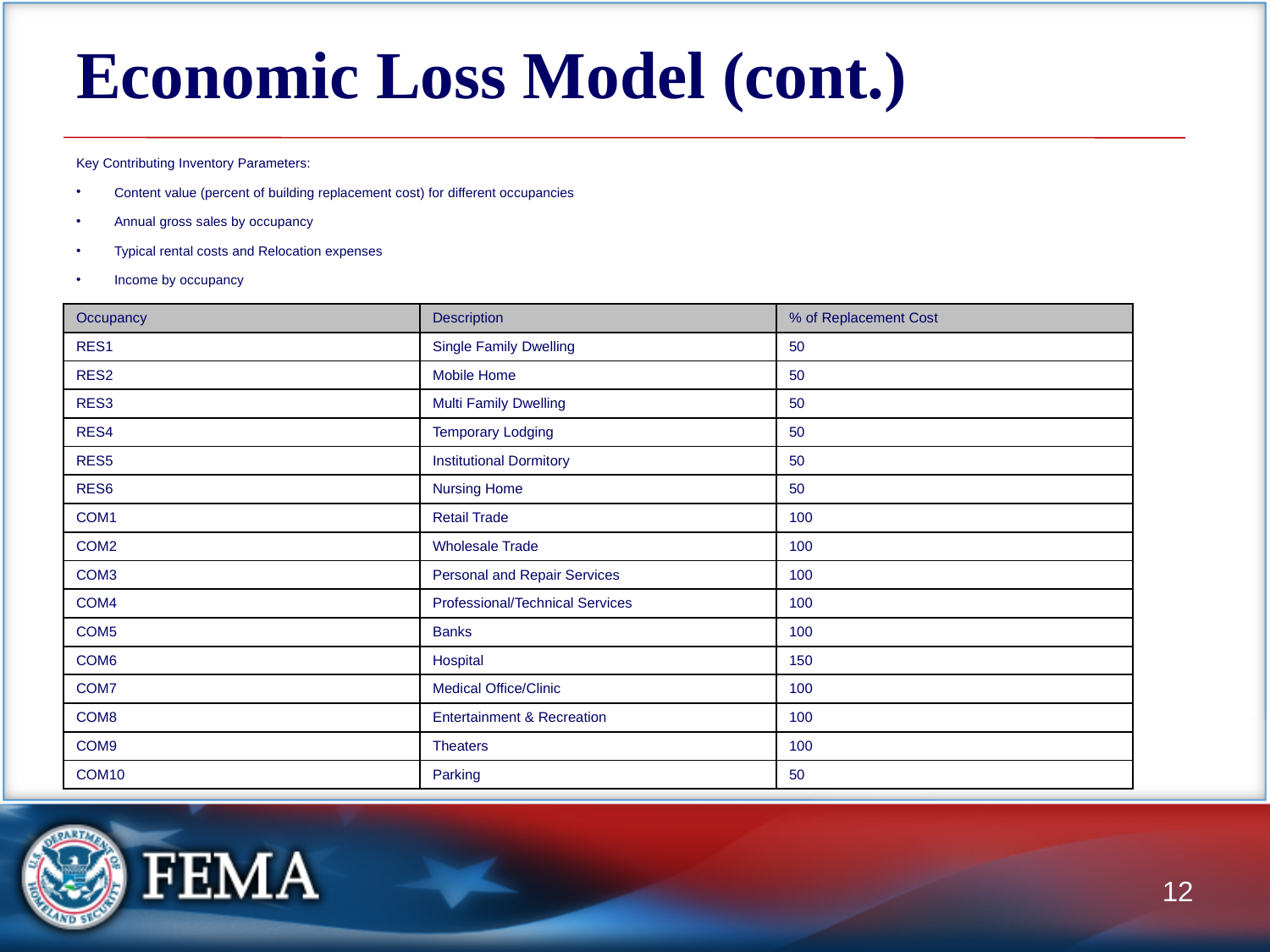

# Economic Loss Model (cont.)
Key Contributing Inventory Parameters:
Content value (percent of building replacement cost) for different occupancies
Annual gross sales by occupancy
Typical rental costs and Relocation expenses
Income by occupancy
Replacement values for the various transportation and utility facilities
| Occupancy | Description | % of Replacement Cost |
| --- | --- | --- |
| RES1 | Single Family Dwelling | 50 |
| RES2 | Mobile Home | 50 |
| RES3 | Multi Family Dwelling | 50 |
| RES4 | Temporary Lodging | 50 |
| RES5 | Institutional Dormitory | 50 |
| RES6 | Nursing Home | 50 |
| COM1 | Retail Trade | 100 |
| COM2 | Wholesale Trade | 100 |
| COM3 | Personal and Repair Services | 100 |
| COM4 | Professional/Technical Services | 100 |
| COM5 | Banks | 100 |
| COM6 | Hospital | 150 |
| COM7 | Medical Office/Clinic | 100 |
| COM8 | Entertainment & Recreation | 100 |
| COM9 | Theaters | 100 |
| COM10 | Parking | 50 |
12